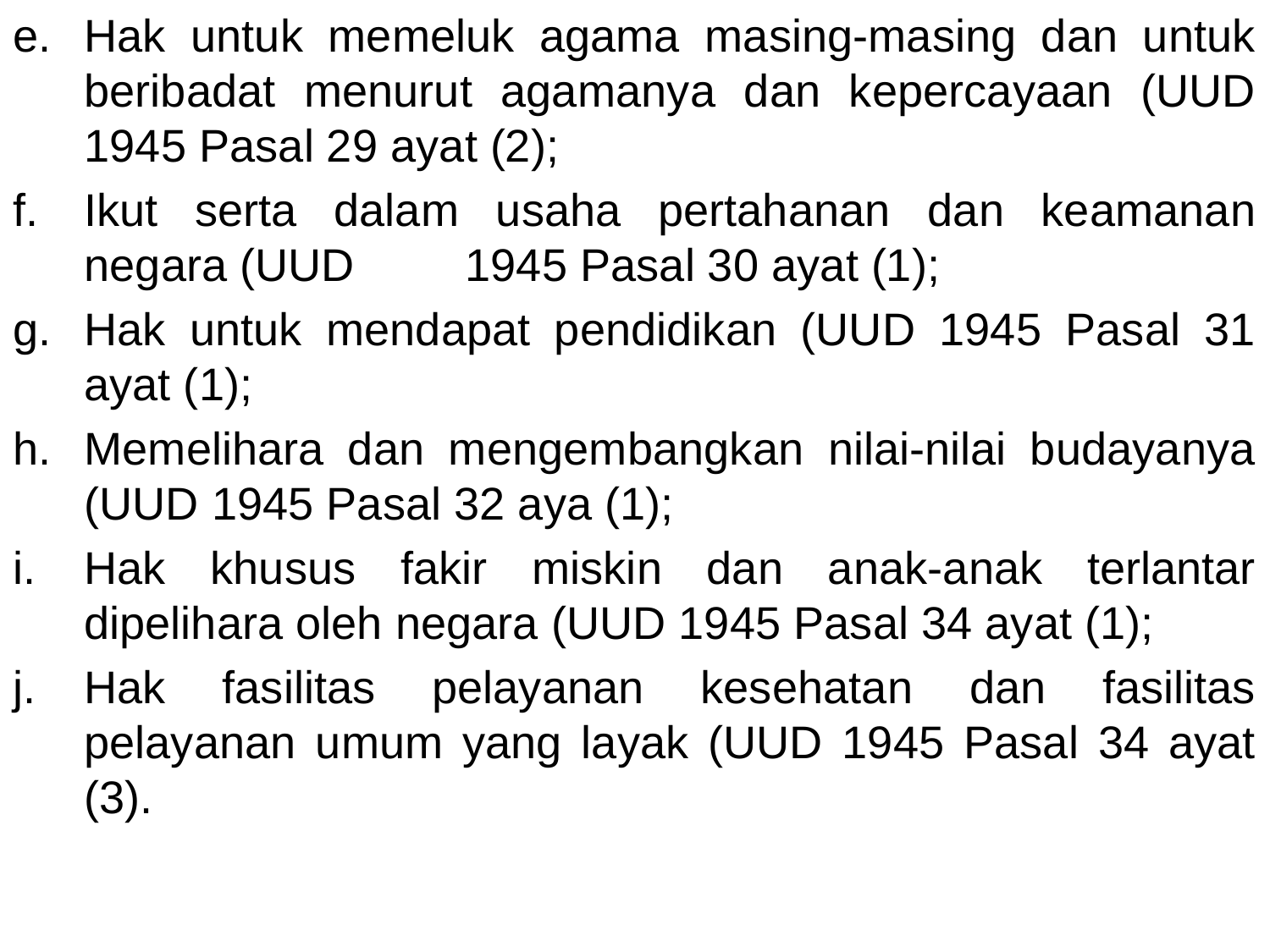

Hak untuk memeluk agama masing-masing dan untuk beribadat menurut agamanya dan kepercayaan (UUD 1945 Pasal 29 ayat (2);
Ikut serta dalam usaha pertahanan dan keamanan negara (UUD 	1945 Pasal 30 ayat (1);
Hak untuk mendapat pendidikan (UUD 1945 Pasal 31 ayat (1);
Memelihara dan mengembangkan nilai-nilai budayanya (UUD 1945 Pasal 32 aya (1);
Hak khusus fakir miskin dan anak-anak terlantar dipelihara oleh negara (UUD 1945 Pasal 34 ayat (1);
Hak fasilitas pelayanan kesehatan dan fasilitas pelayanan umum yang layak (UUD 1945 Pasal 34 ayat (3).